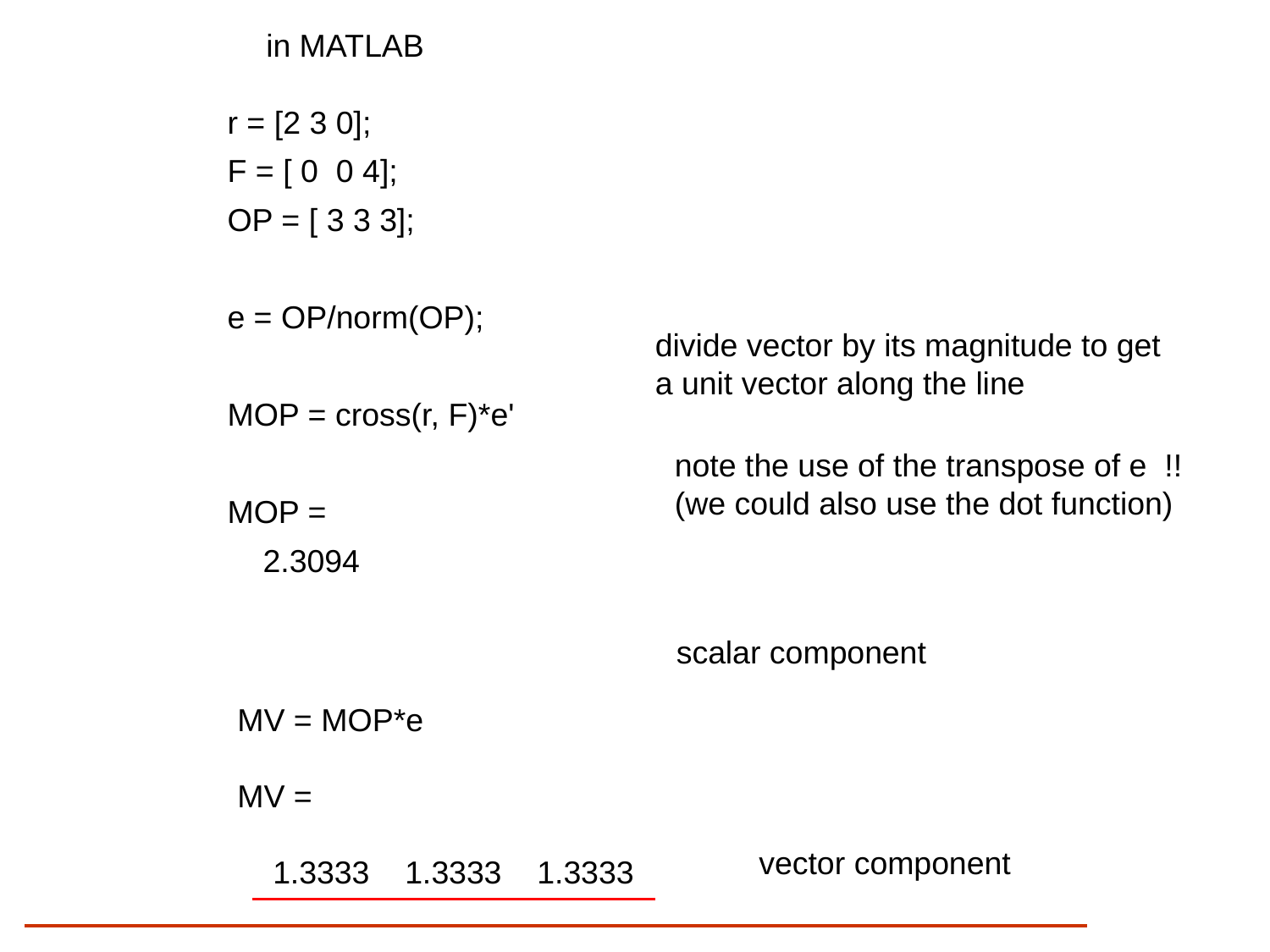

in MATLAB
r = [2 3 0];
F = [ 0  0 4];
OP = [ 3 3 3];

e = OP/norm(OP);

MOP = cross(r, F)*e'

MOP =
    2.3094
divide vector by its magnitude to get
a unit vector along the line
note the use of the transpose of e  !!
(we could also use the dot function)
scalar component

MV = MOP*e

MV =

    1.3333    1.3333    1.3333
vector component